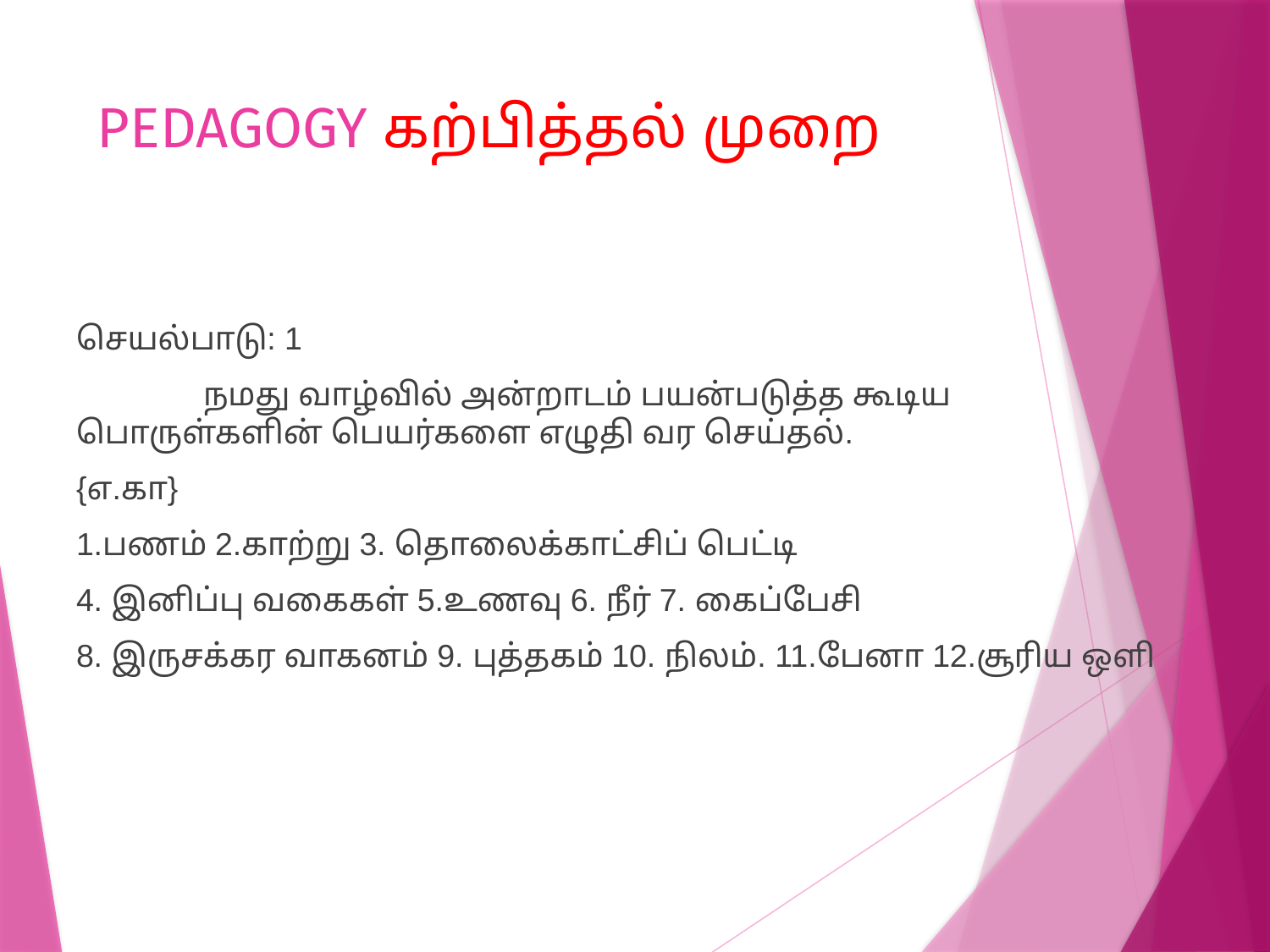

# PEDAGOGY கற்பித்தல் முறை
செயல்பாடு: 1
	நமது வாழ்வில் அன்றாடம் பயன்படுத்த கூடிய பொருள்களின் பெயர்களை எழுதி வர செய்தல்.
{எ.கா}
1.பணம் 2.காற்று 3. தொலைக்காட்சிப் பெட்டி
4. இனிப்பு வகைகள் 5.உணவு 6. நீர் 7. கைப்பேசி
8. இருசக்கர வாகனம் 9. புத்தகம் 10. நிலம். 11.பேனா 12.சூரிய ஒளி